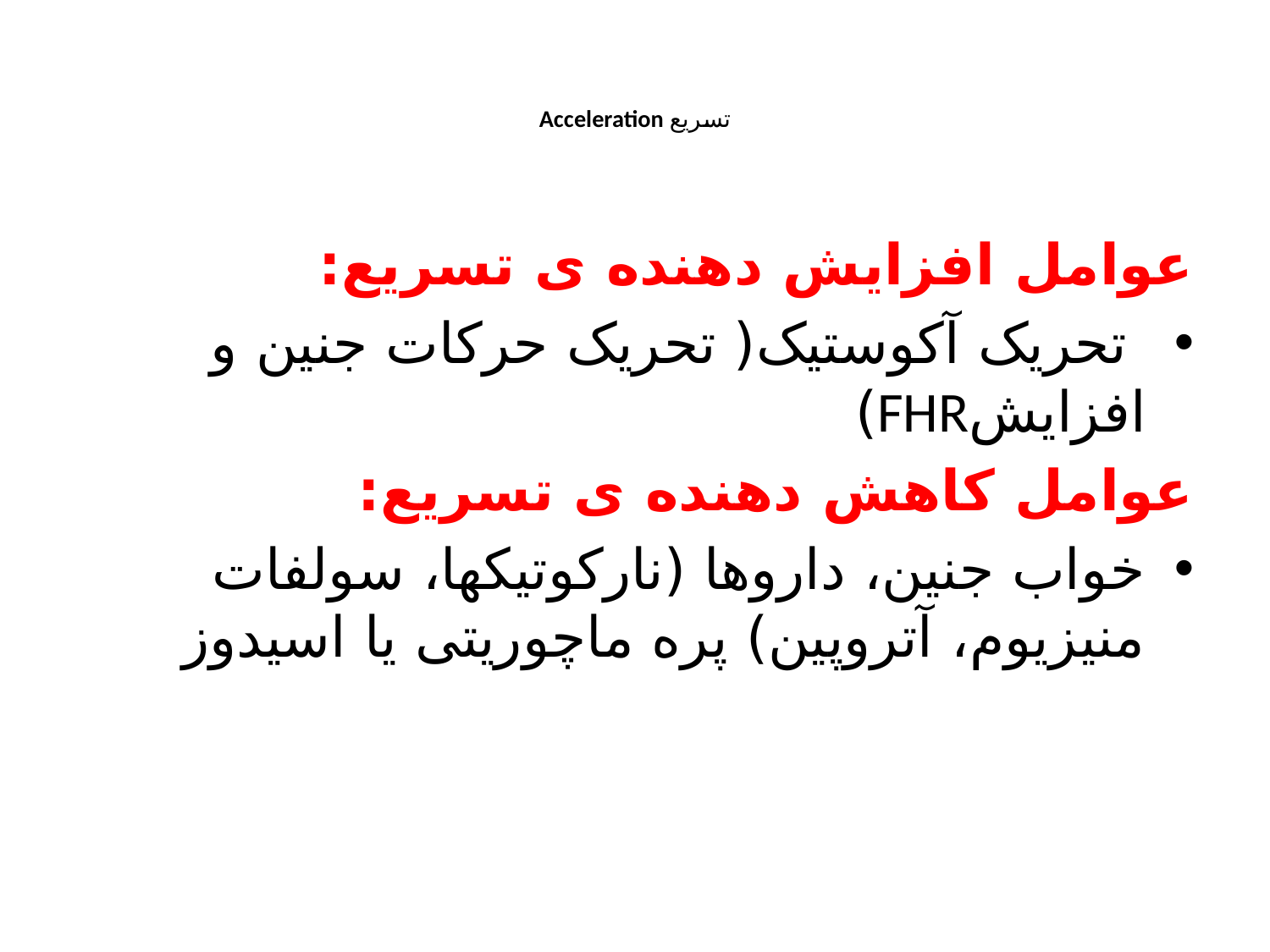

# Acceleration تسریع
عوامل افزایش دهنده ی تسریع:
 تحریک آکوستیک( تحریک حرکات جنین و افزایشFHR)
عوامل کاهش دهنده ی تسریع:
خواب جنین، داروها (نارکوتیکها، سولفات منیزیوم، آتروپین) پره ماچوریتی یا اسیدوز